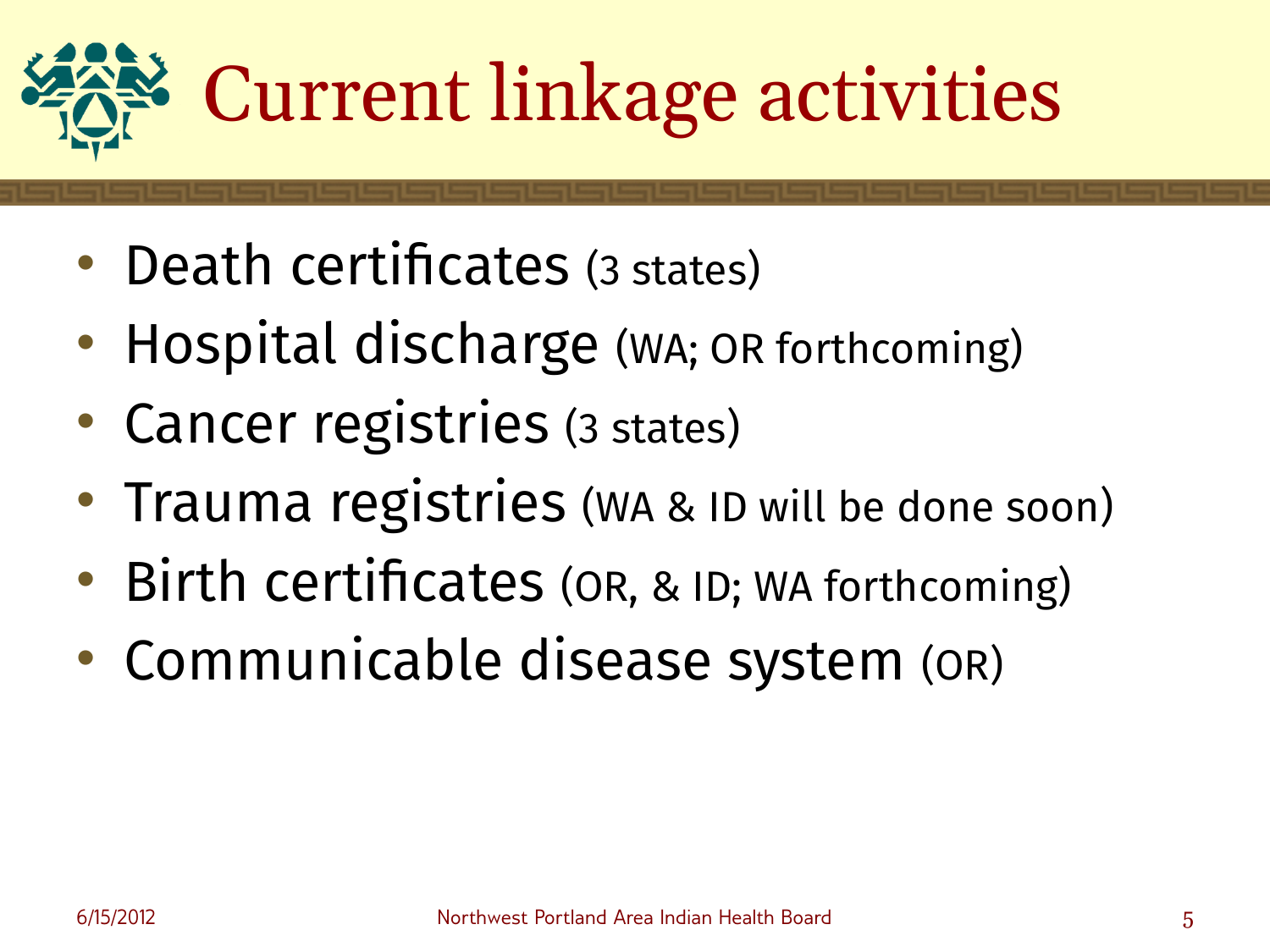

# Current linkage activities
Death certificates (3 states)
Hospital discharge (WA; OR forthcoming)
Cancer registries (3 states)
Trauma registries (WA & ID will be done soon)
Birth certificates (OR, & ID; WA forthcoming)
Communicable disease system (OR)

6/15/2012
Northwest Portland Area Indian Health Board
5